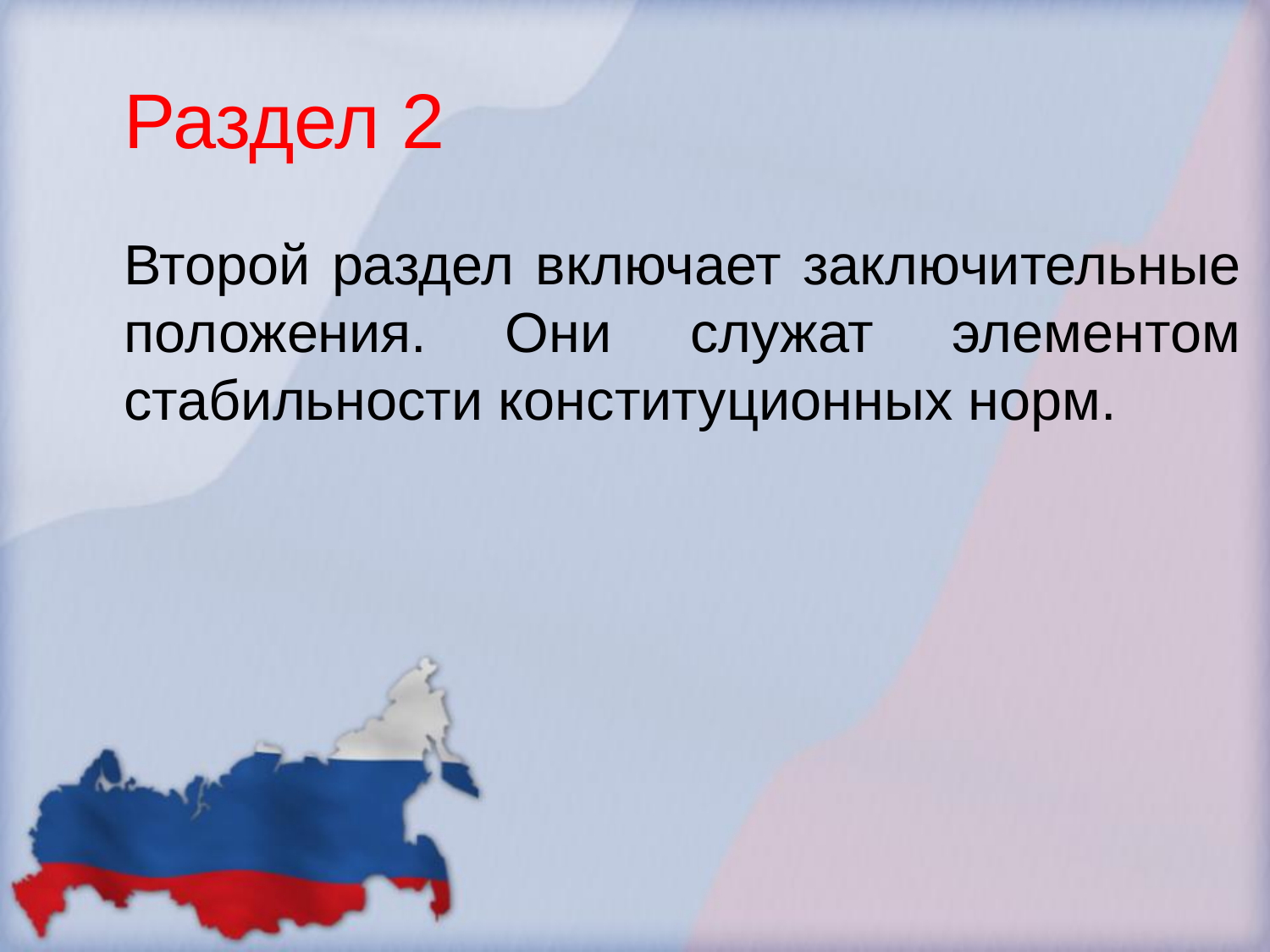

# Раздел 2
Второй раздел включает заключительные положения. Они служат элементом стабильности конституционных норм.